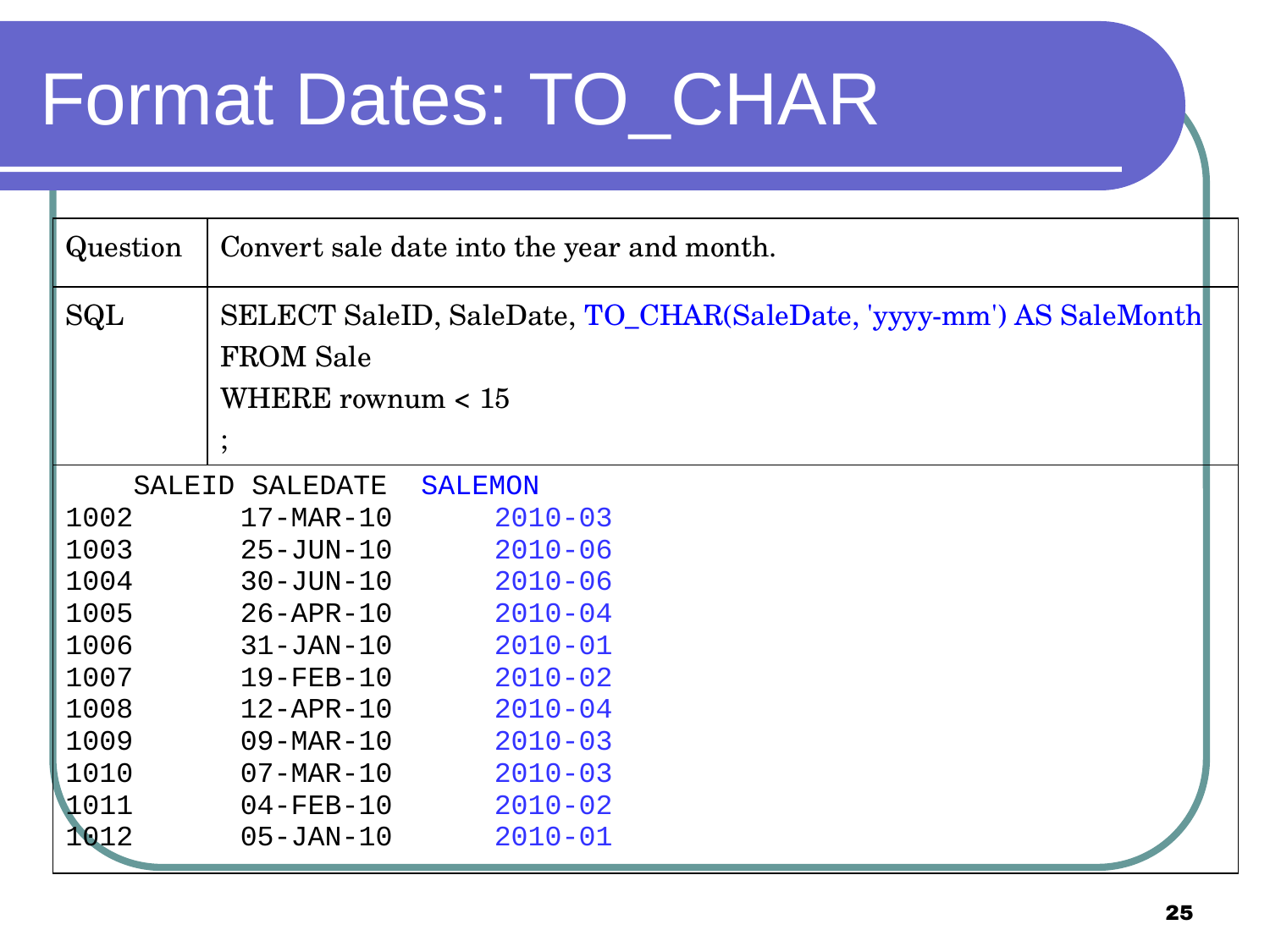

# Format Dates: TO_CHAR
| Question | Convert sale date into the year and month. |
| --- | --- |
| SQL | SELECT SaleID, SaleDate, TO\_CHAR(SaleDate, 'yyyy-mm') AS SaleMonth FROM Sale WHERE rownum < 15 ; |
| SALEID SALEDATE SALEMON 1002 17-MAR-10 2010-03 1003 25-JUN-10 2010-06 1004 30-JUN-10 2010-06 1005 26-APR-10 2010-04 1006 31-JAN-10 2010-01 1007 19-FEB-10 2010-02 1008 12-APR-10 2010-04 1009 09-MAR-10 2010-03 1010 07-MAR-10 2010-03 1011 04-FEB-10 2010-02 1012 05-JAN-10 2010-01 |  |
25